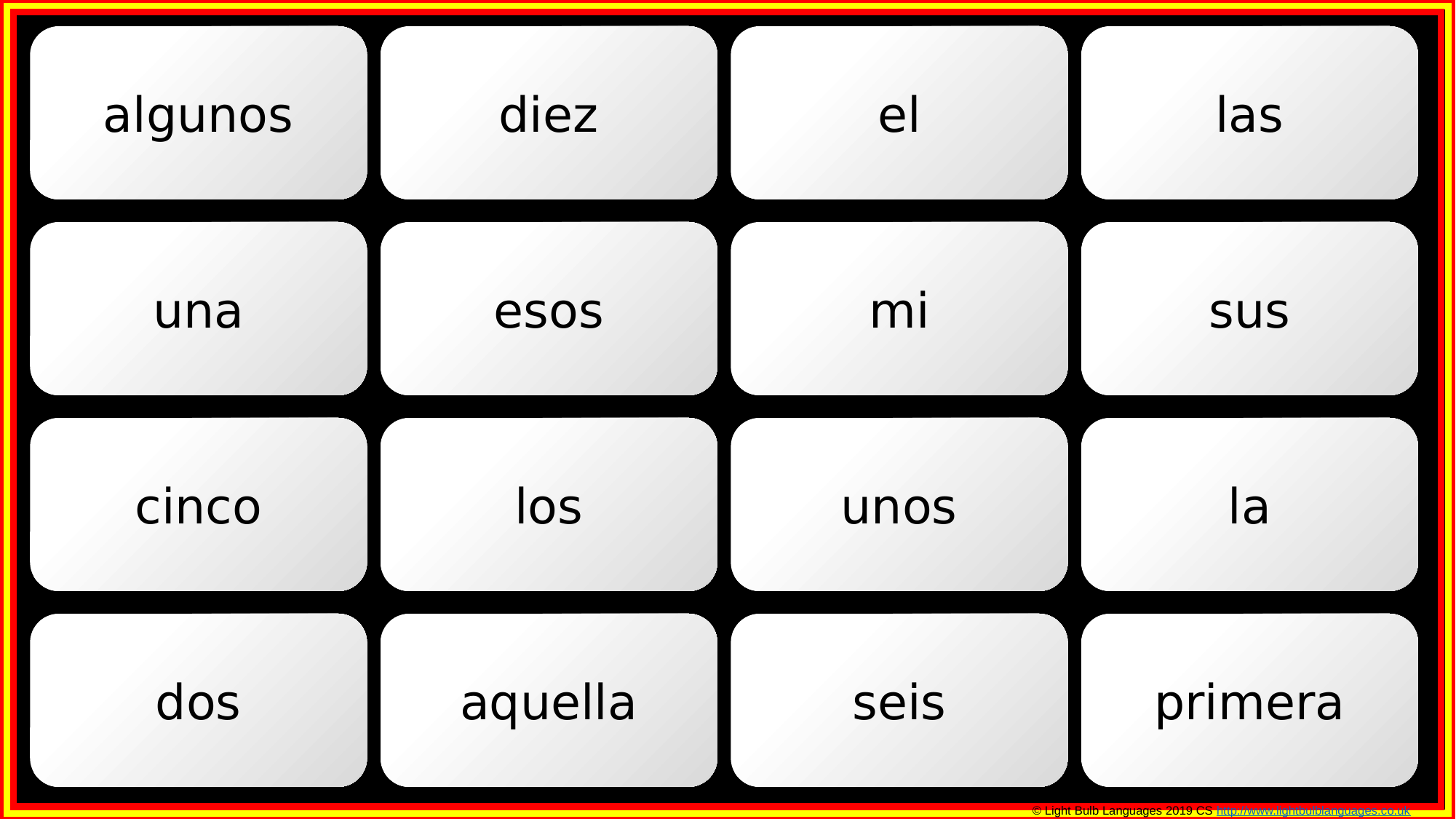

algunos
diez
el
las
una
esos
mi
sus
cinco
los
unos
la
dos
aquella
seis
primera
© Light Bulb Languages 2019 CS http://www.lightbulblanguages.co.uk